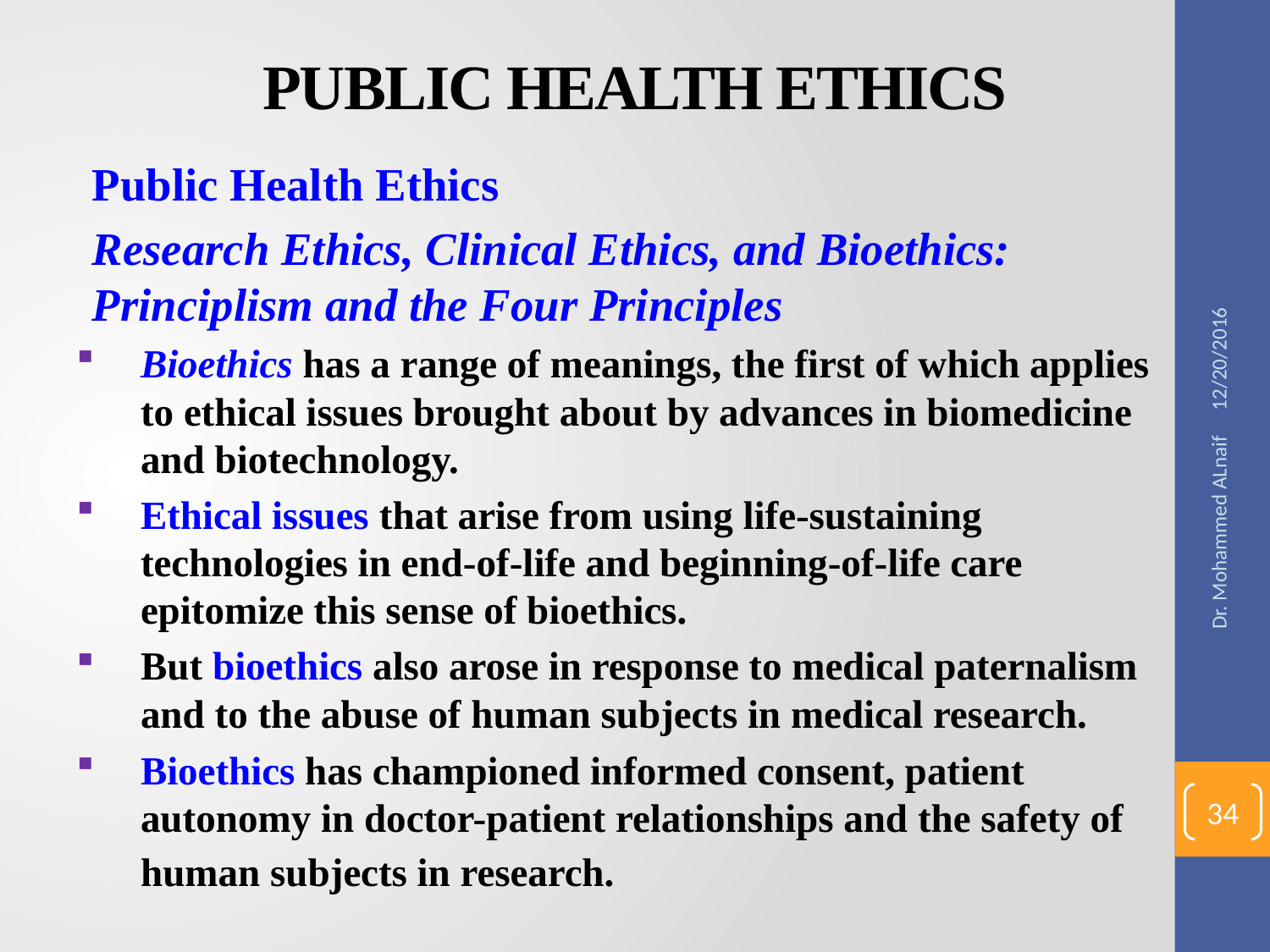

# PUBLIC HEALTH ETHICS
Public Health Ethics
Research Ethics, Clinical Ethics, and Bioethics: Principlism and the Four Principles
Bioethics has a range of meanings, the first of which applies to ethical issues brought about by advances in biomedicine and biotechnology.
Ethical issues that arise from using life-sustaining technologies in end-of-life and beginning-of-life care epitomize this sense of bioethics.
But bioethics also arose in response to medical paternalism and to the abuse of human subjects in medical research.
Bioethics has championed informed consent, patient autonomy in doctor-patient relationships and the safety of human subjects in research.
12/20/2016
Dr. Mohammed ALnaif
34